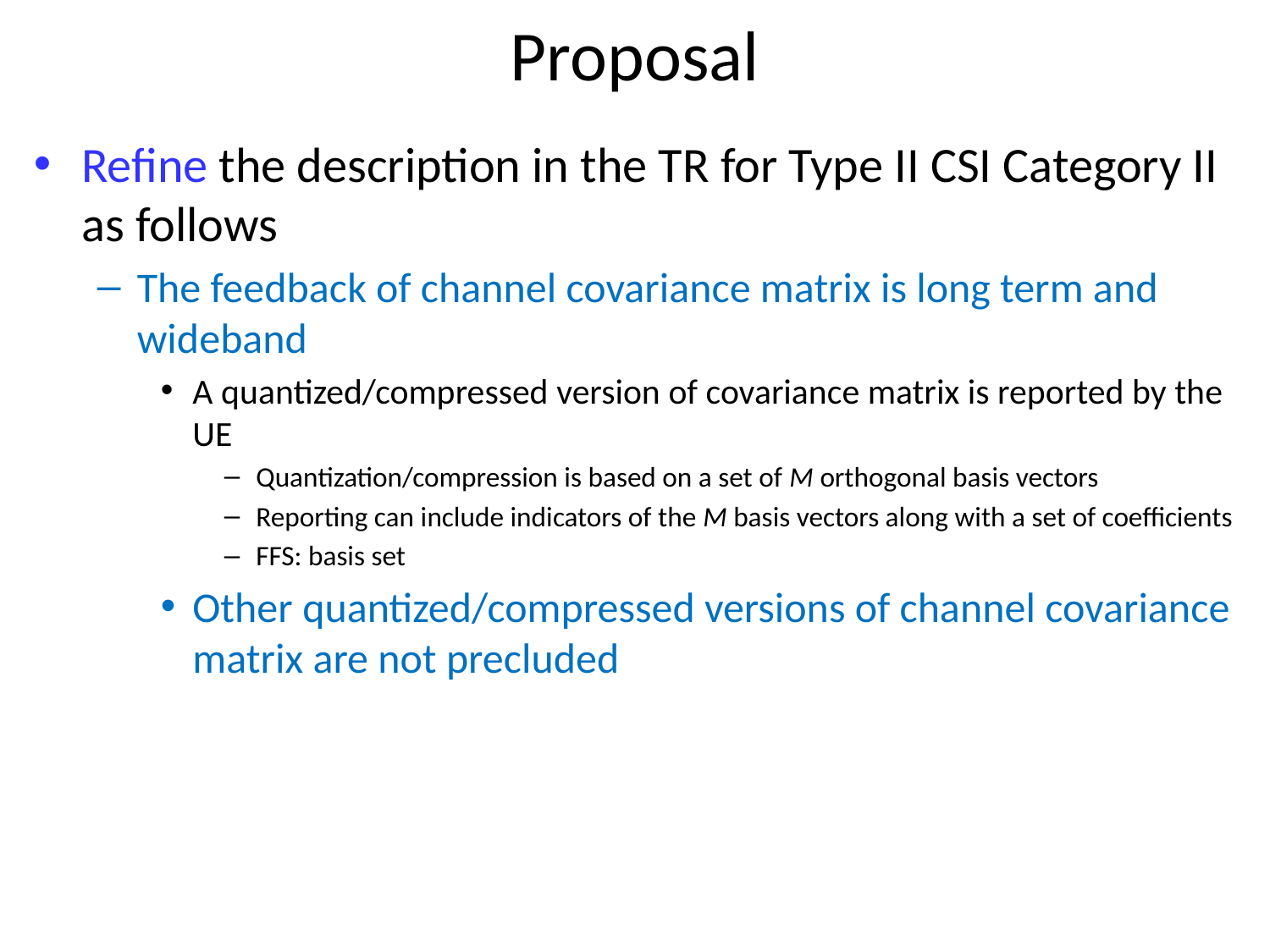

# Proposal
Refine the description in the TR for Type II CSI Category II as follows
The feedback of channel covariance matrix is long term and wideband
A quantized/compressed version of covariance matrix is reported by the UE
Quantization/compression is based on a set of M orthogonal basis vectors
Reporting can include indicators of the M basis vectors along with a set of coefficients
FFS: basis set
Other quantized/compressed versions of channel covariance matrix are not precluded